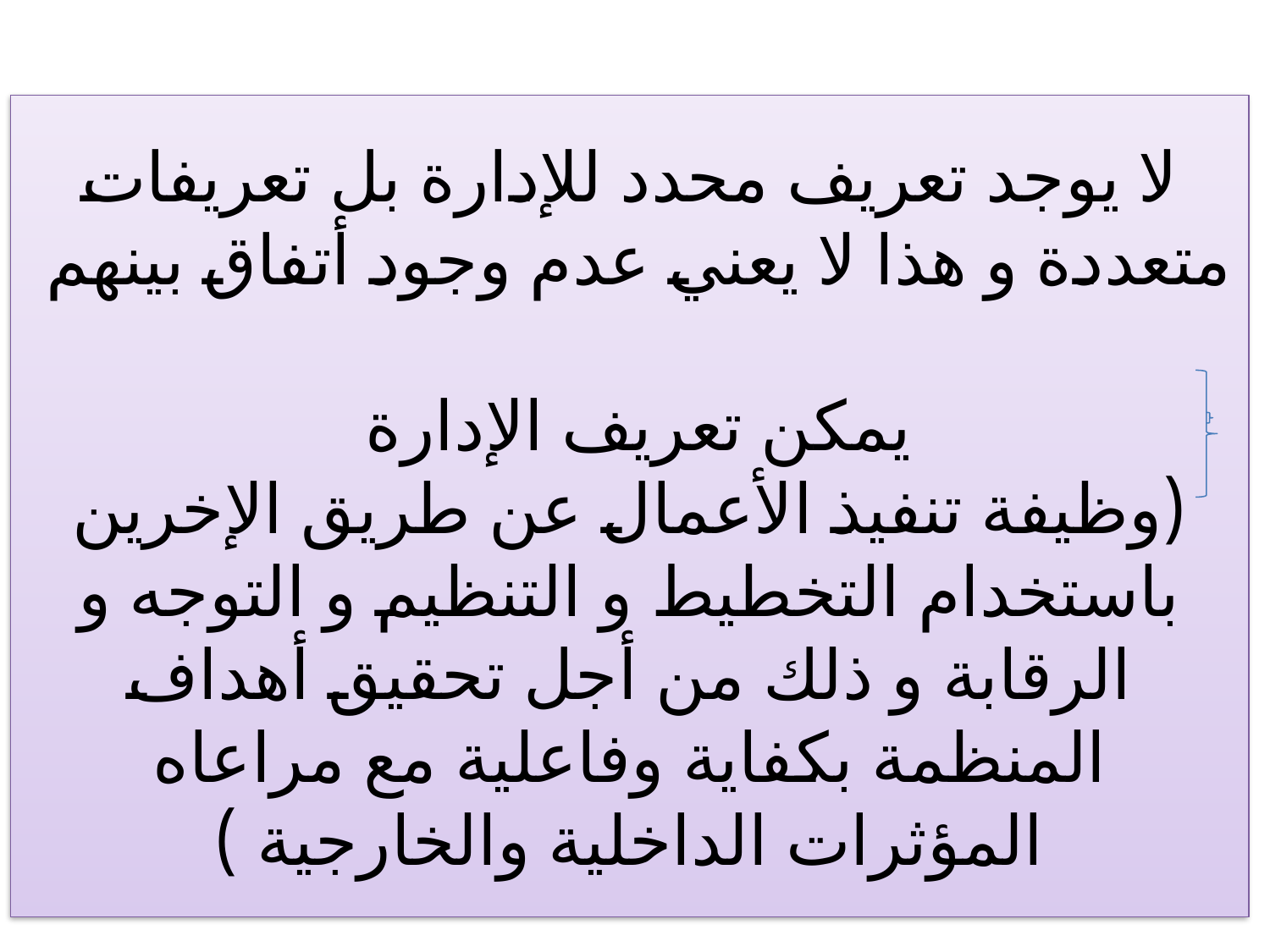

# لا يوجد تعريف محدد للإدارة بل تعريفات متعددة و هذا لا يعني عدم وجود أتفاق بينهم يمكن تعريف الإدارة (وظيفة تنفيذ الأعمال عن طريق الإخرين باستخدام التخطيط و التنظيم و التوجه و الرقابة و ذلك من أجل تحقيق أهداف المنظمة بكفاية وفاعلية مع مراعاه المؤثرات الداخلية والخارجية )